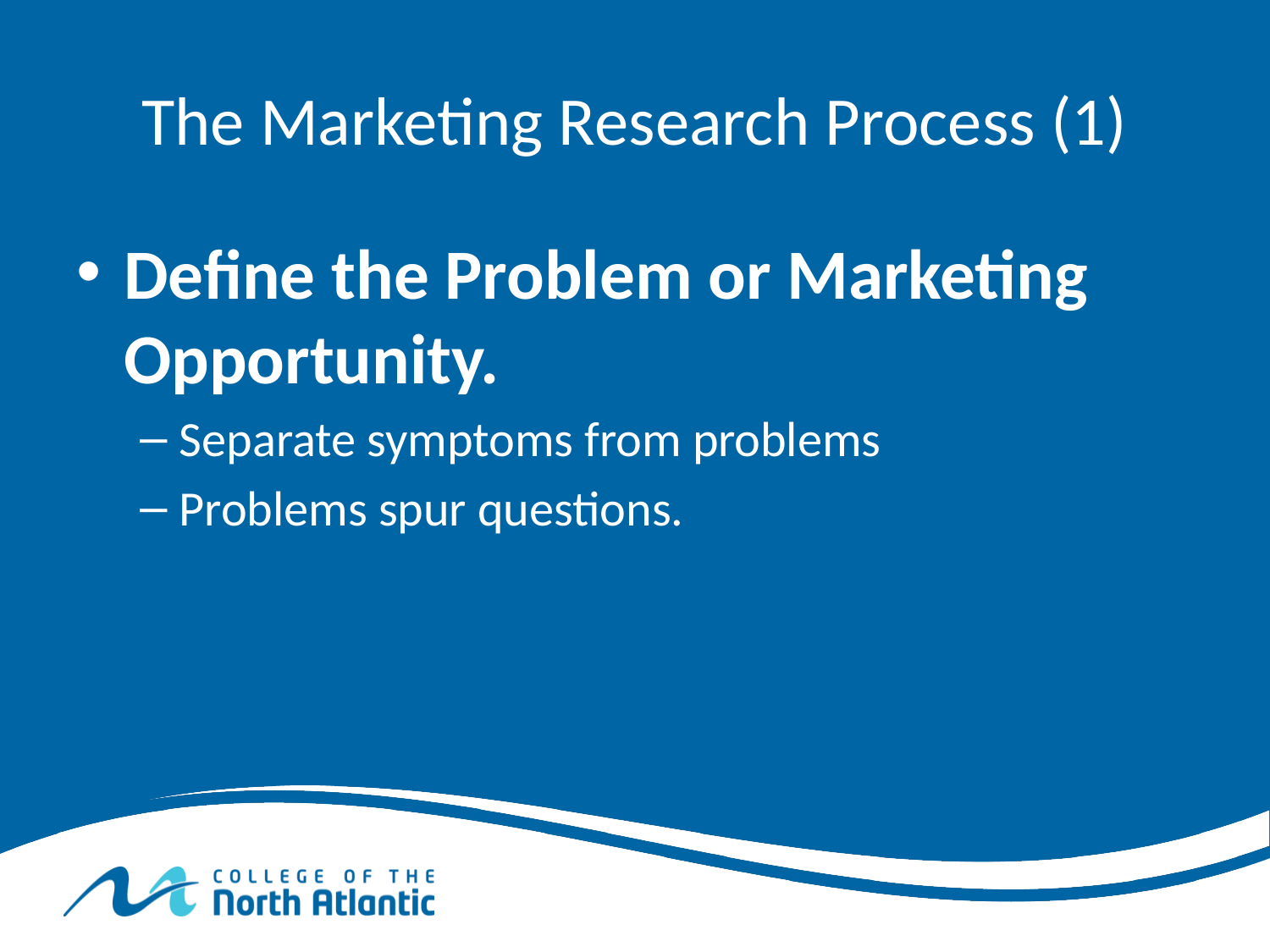

# The Marketing Research Process (1)
Define the Problem or Marketing Opportunity.
Separate symptoms from problems
Problems spur questions.